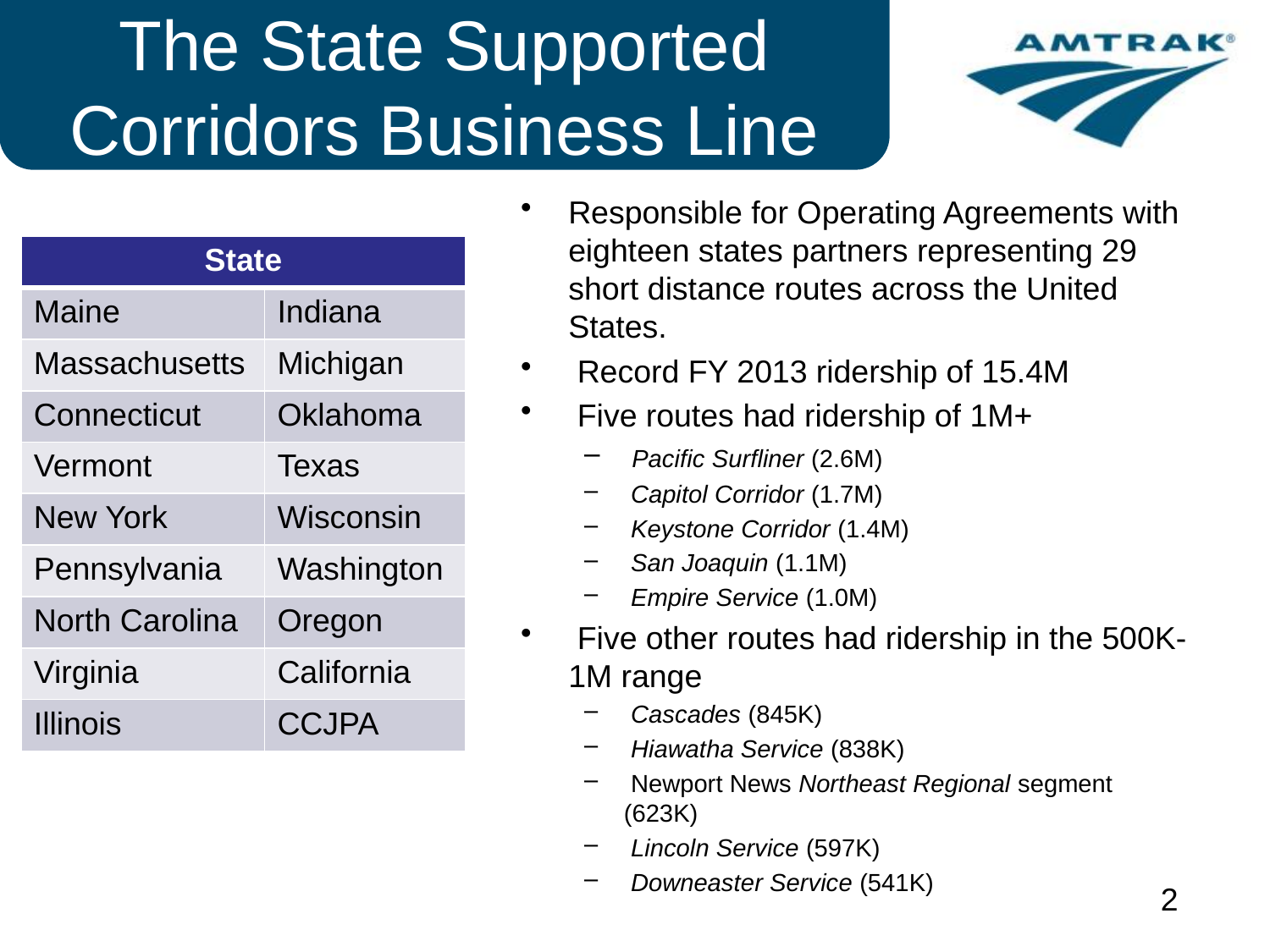

# The State Supported Corridors Business Line
Responsible for Operating Agreements with eighteen states partners representing 29 short distance routes across the United States.
 Record FY 2013 ridership of 15.4M
 Five routes had ridership of 1M+
 Pacific Surfliner (2.6M)
 Capitol Corridor (1.7M)
 Keystone Corridor (1.4M)
 San Joaquin (1.1M)
 Empire Service (1.0M)
 Five other routes had ridership in the 500K-1M range
 Cascades (845K)
 Hiawatha Service (838K)
 Newport News Northeast Regional segment (623K)
 Lincoln Service (597K)
 Downeaster Service (541K)

| State |  |
| --- | --- |
| Maine | Indiana |
| Massachusetts | Michigan |
| Connecticut | Oklahoma |
| Vermont | Texas |
| New York | Wisconsin |
| Pennsylvania | Washington |
| North Carolina | Oregon |
| Virginia | California |
| Illinois | CCJPA |